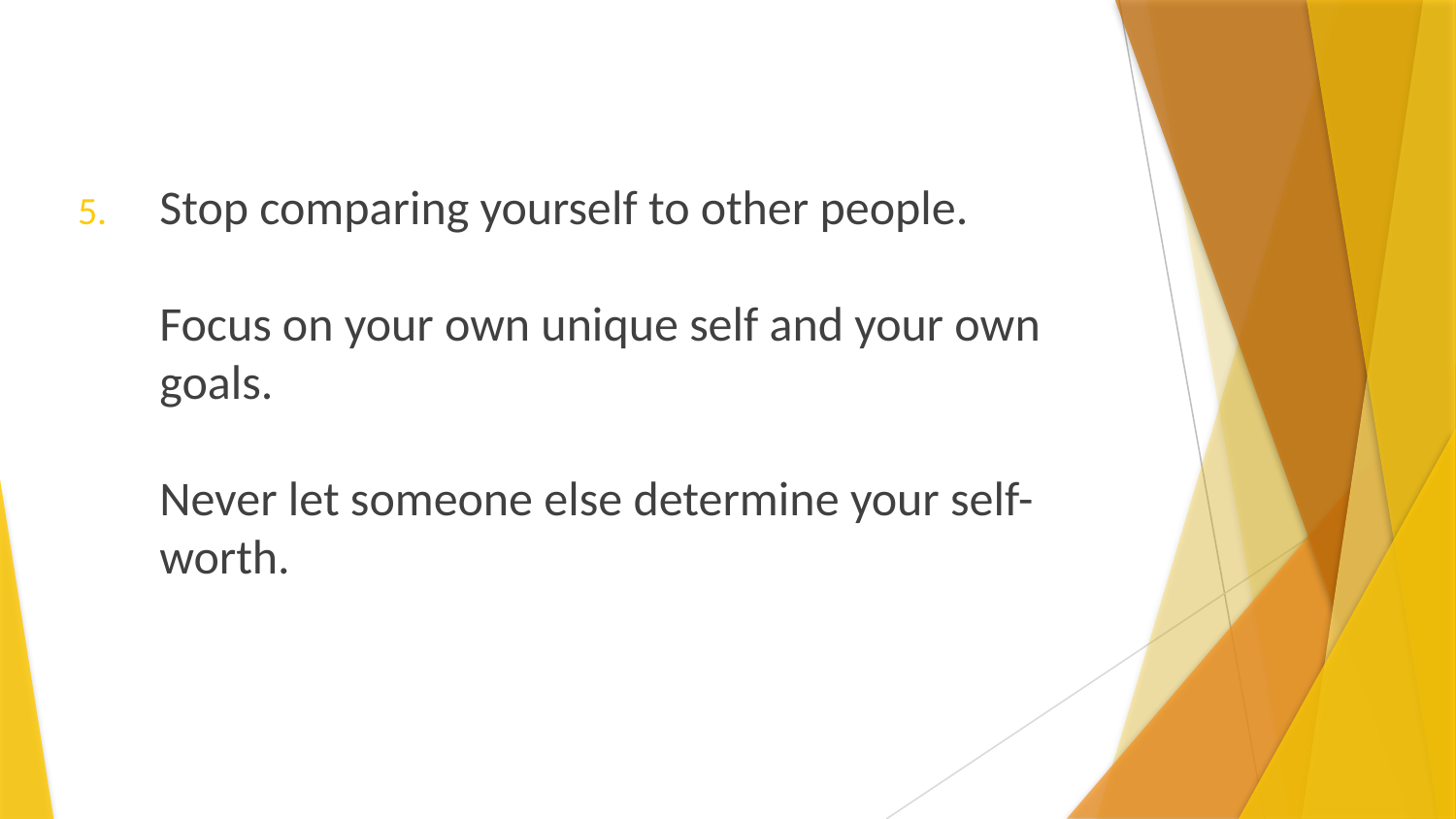

Stop comparing yourself to other people.
Focus on your own unique self and your own goals.
Never let someone else determine your self-worth.